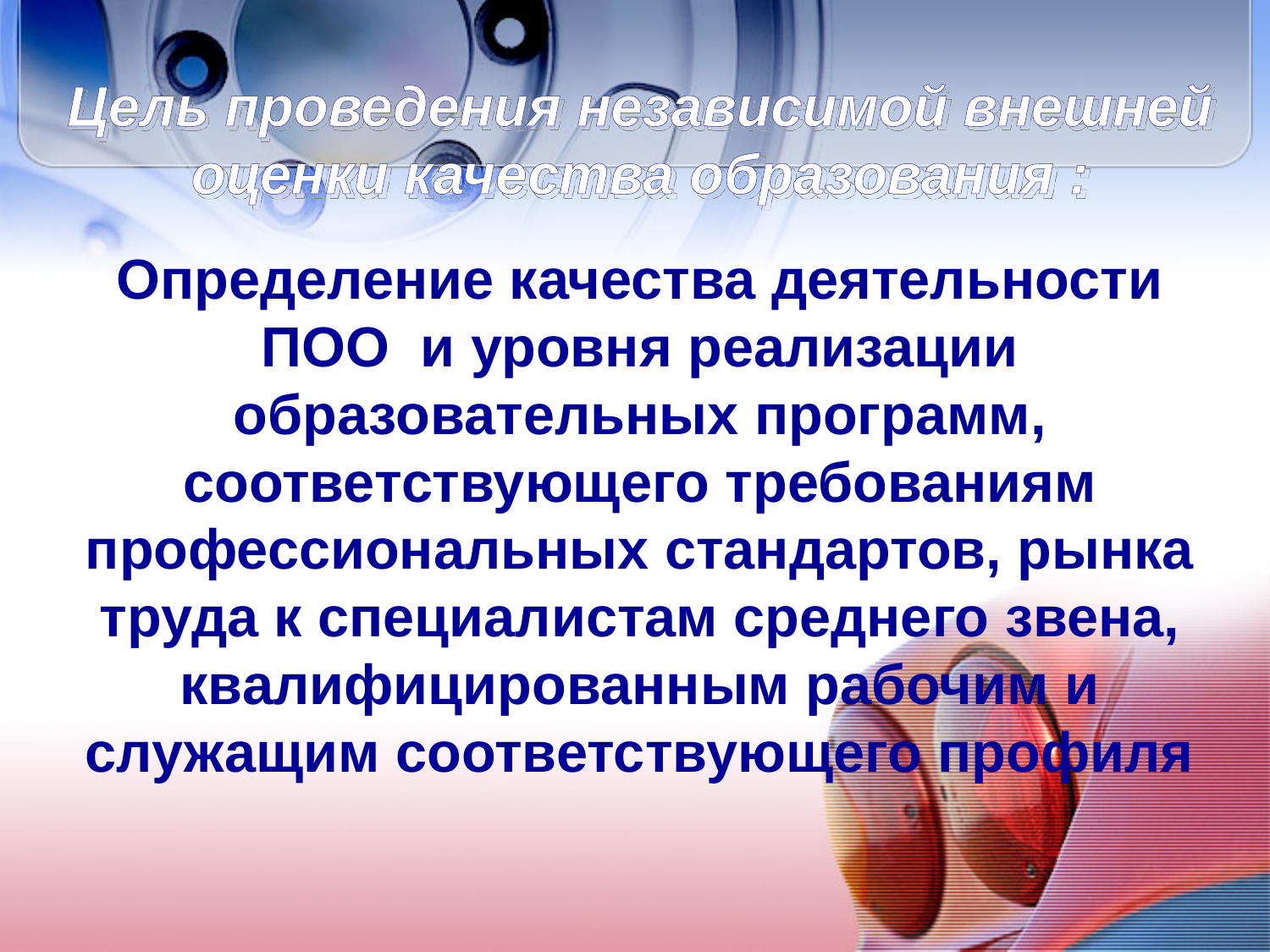

# Цель проведения независимой внешней оценки качества образования :
Определение качества деятельности ПОО  и уровня реализации образовательных программ, соответствующего требованиям профессиональных стандартов, рынка труда к специалистам среднего звена, квалифицированным рабочим и служащим соответствующего профиля